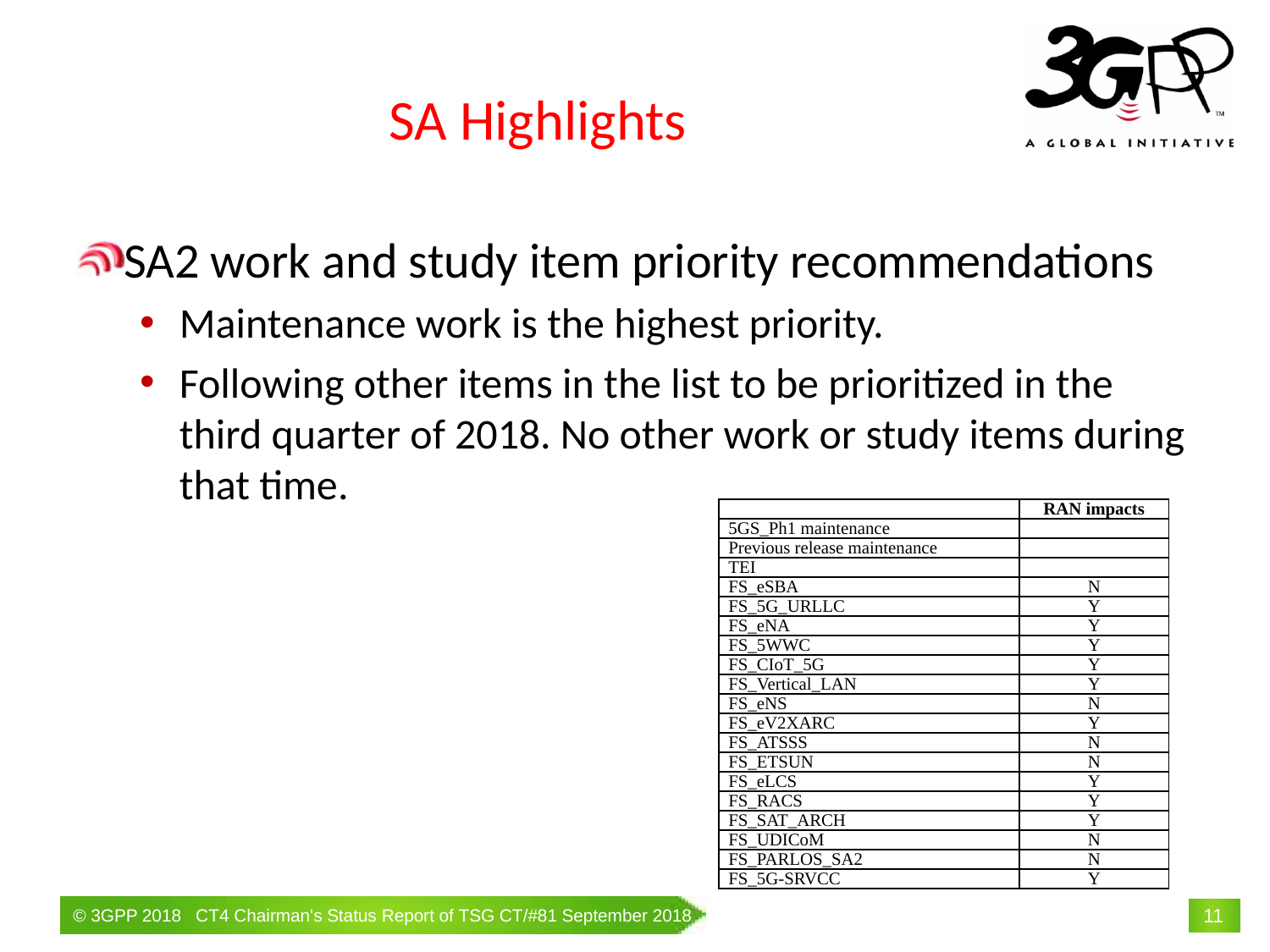

# SA Highlights
SA2 work and study item priority recommendations
Maintenance work is the highest priority.
Following other items in the list to be prioritized in the third quarter of 2018. No other work or study items during that time.
|  | RAN impacts |
| --- | --- |
| 5GS\_Ph1 maintenance |  |
| Previous release maintenance |  |
| TEI |  |
| FS\_eSBA | N |
| FS\_5G\_URLLC | Y |
| FS\_eNA | Y |
| FS\_5WWC | Y |
| FS\_CIoT\_5G | Y |
| FS\_Vertical\_LAN | Y |
| FS\_eNS | N |
| FS\_eV2XARC | Y |
| FS\_ATSSS | N |
| FS\_ETSUN | N |
| FS\_eLCS | Y |
| FS\_RACS | Y |
| FS\_SAT\_ARCH | Y |
| FS\_UDICoM | N |
| FS\_PARLOS\_SA2 | N |
| FS\_5G-SRVCC | Y |